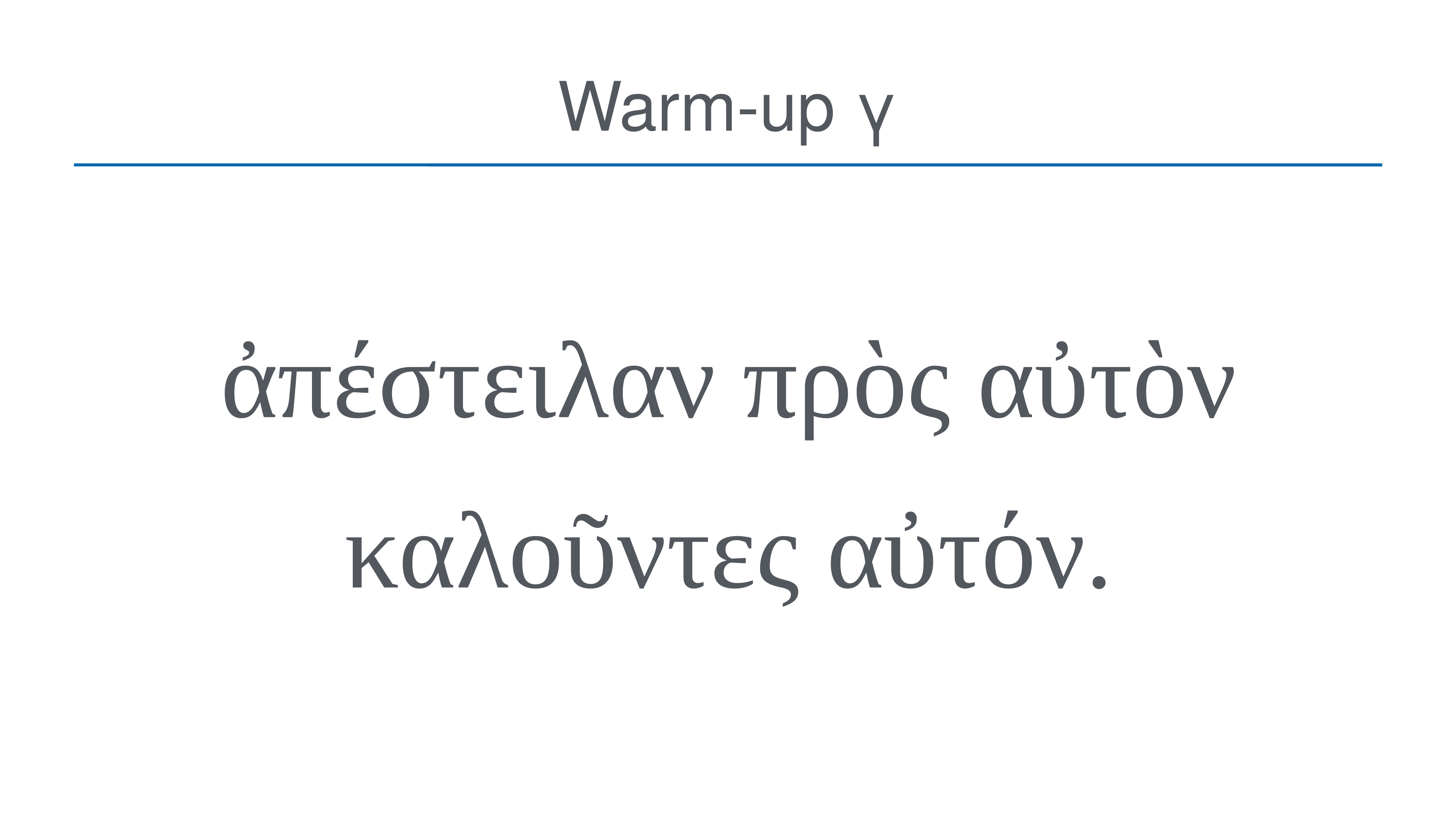

# Warm-up γ
ἀπέστειλαν πρὸς αὐτὸν καλοῦντες αὐτόν.